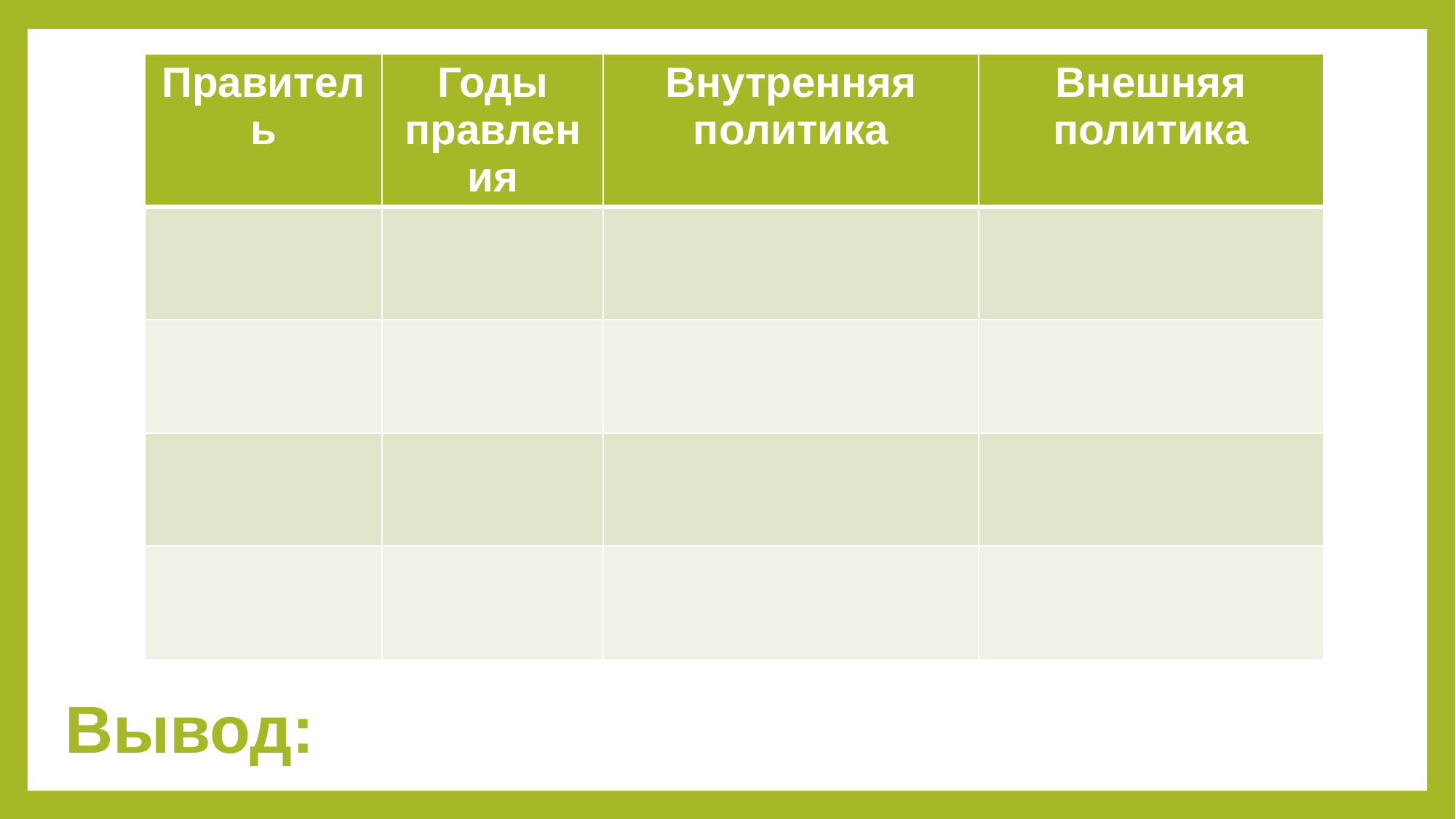

| Правитель | Годы правления | Внутренняя политика | Внешняя политика |
| --- | --- | --- | --- |
|  |  |  |  |
|  |  |  |  |
|  |  |  |  |
|  |  |  |  |
# Вывод: